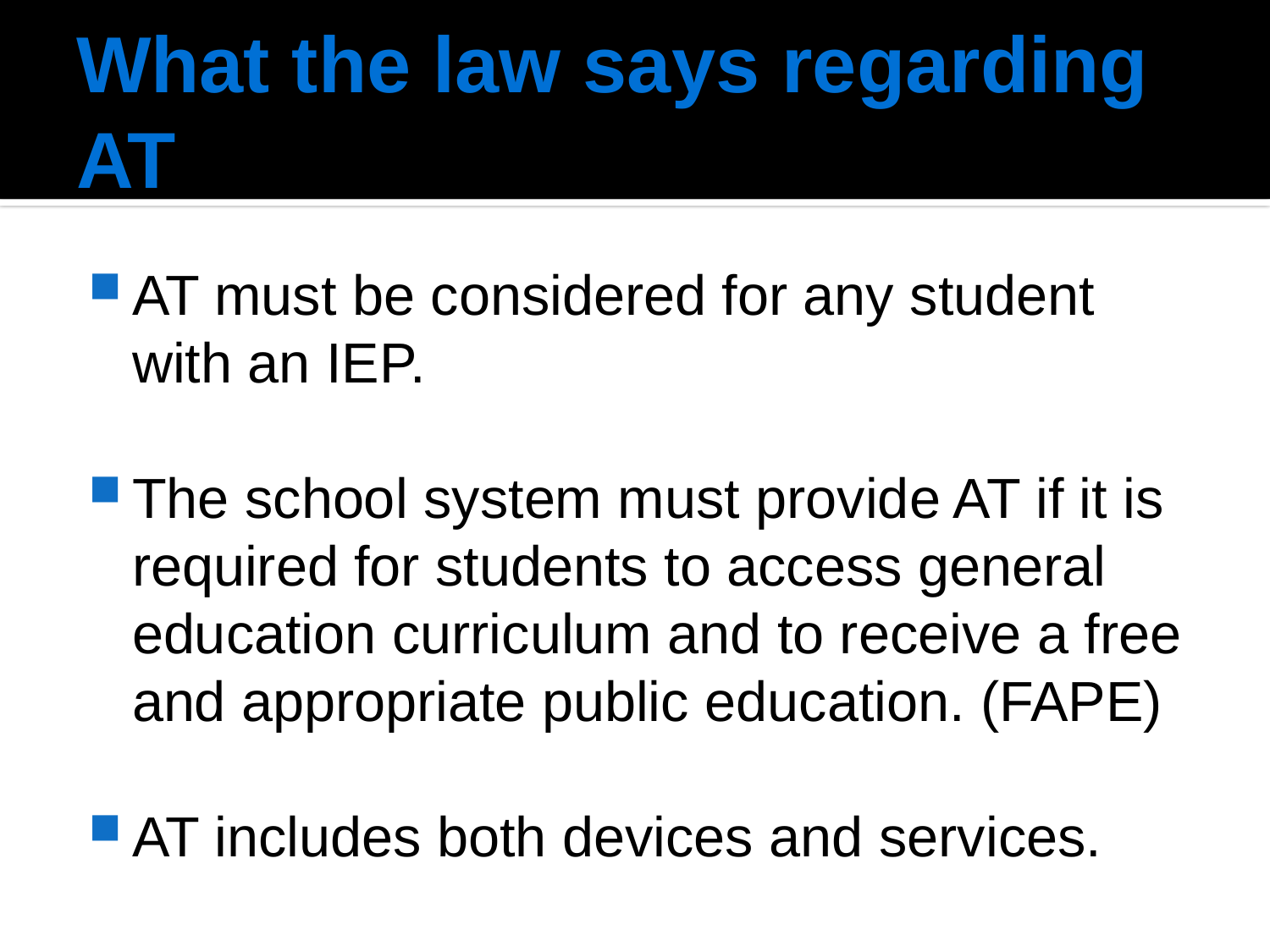

# What the law says regarding AT
AT must be considered for any student with an IEP.

The school system must provide AT if it is required for students to access general education curriculum and to receive a free and appropriate public education. (FAPE)

AT includes both devices and services.